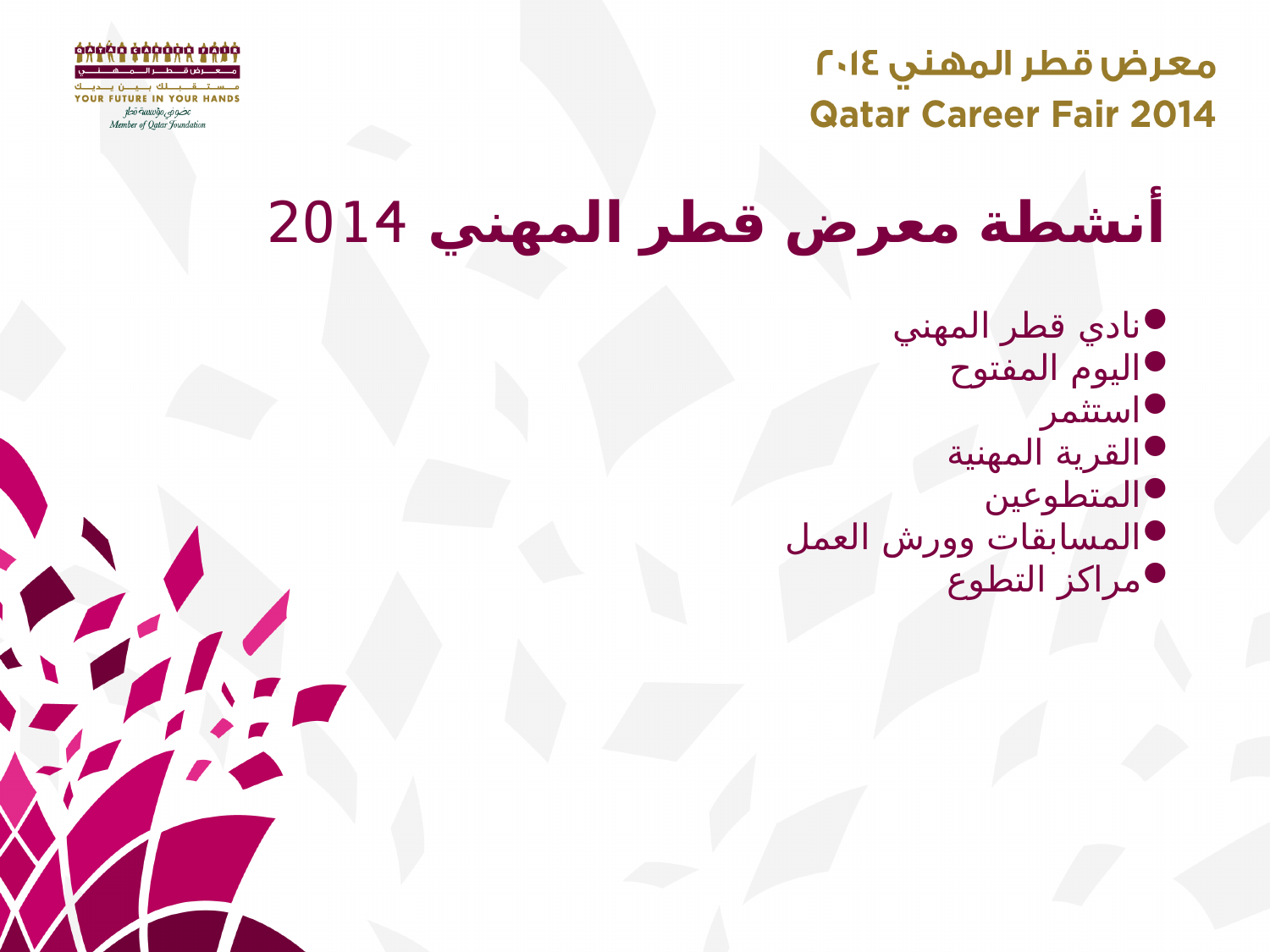

أنشطة معرض قطر المهني 2014
نادي قطر المهني
اليوم المفتوح
استثمر
القرية المهنية
المتطوعين
المسابقات وورش العمل
مراكز التطوع